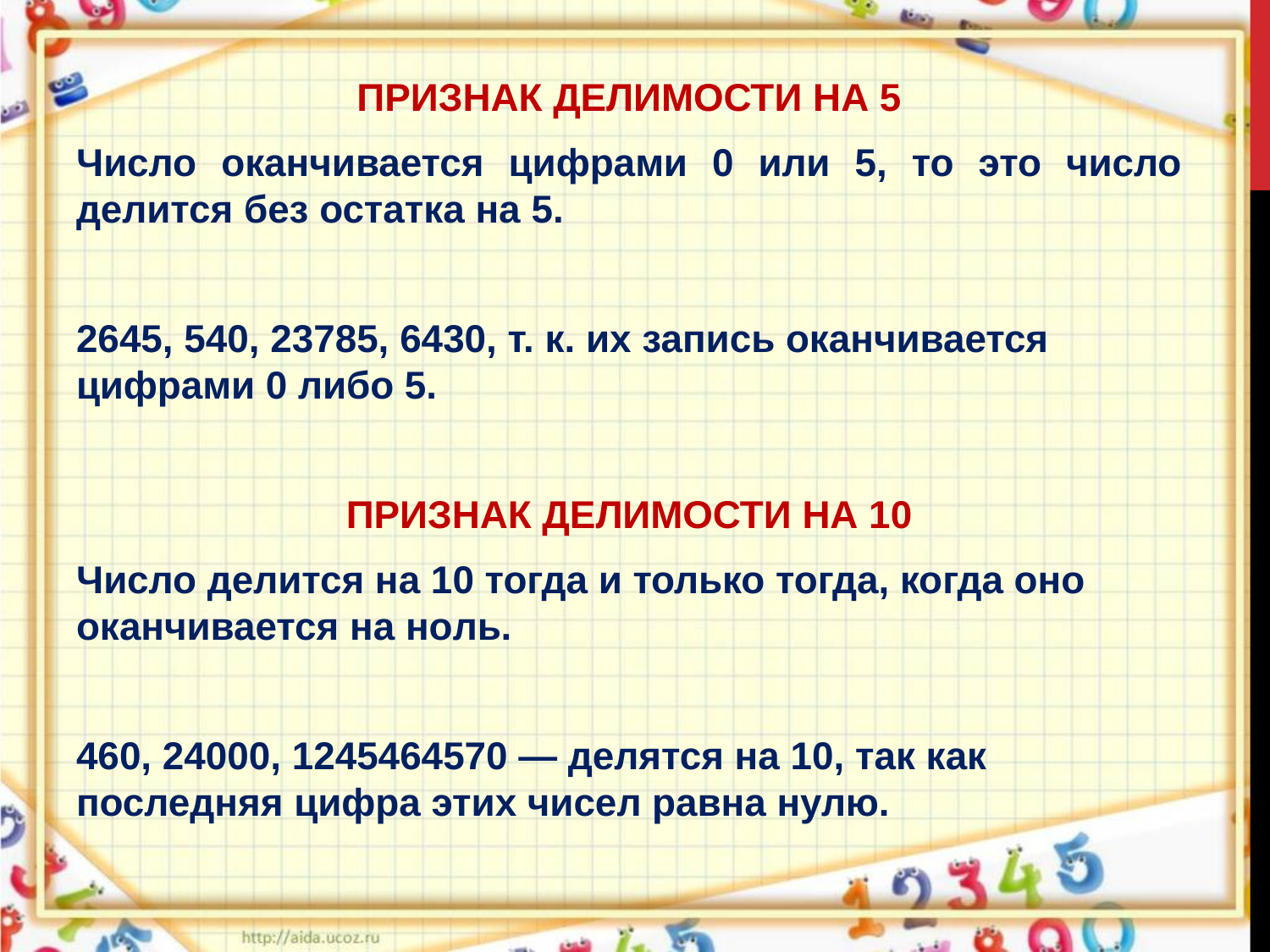

ПРИЗНАК ДЕЛИМОСТИ НА 5
Число оканчивается цифрами 0 или 5, то это число делится без остатка на 5.

2645, 540, 23785, 6430, т. к. их запись оканчивается цифрами 0 либо 5.

ПРИЗНАК ДЕЛИМОСТИ НА 10
Число делится на 10 тогда и только тогда, когда оно оканчивается на нoль.

460, 24000, 1245464570 — делятся на 10, так как последняя цифра этих чисел равна нулю.